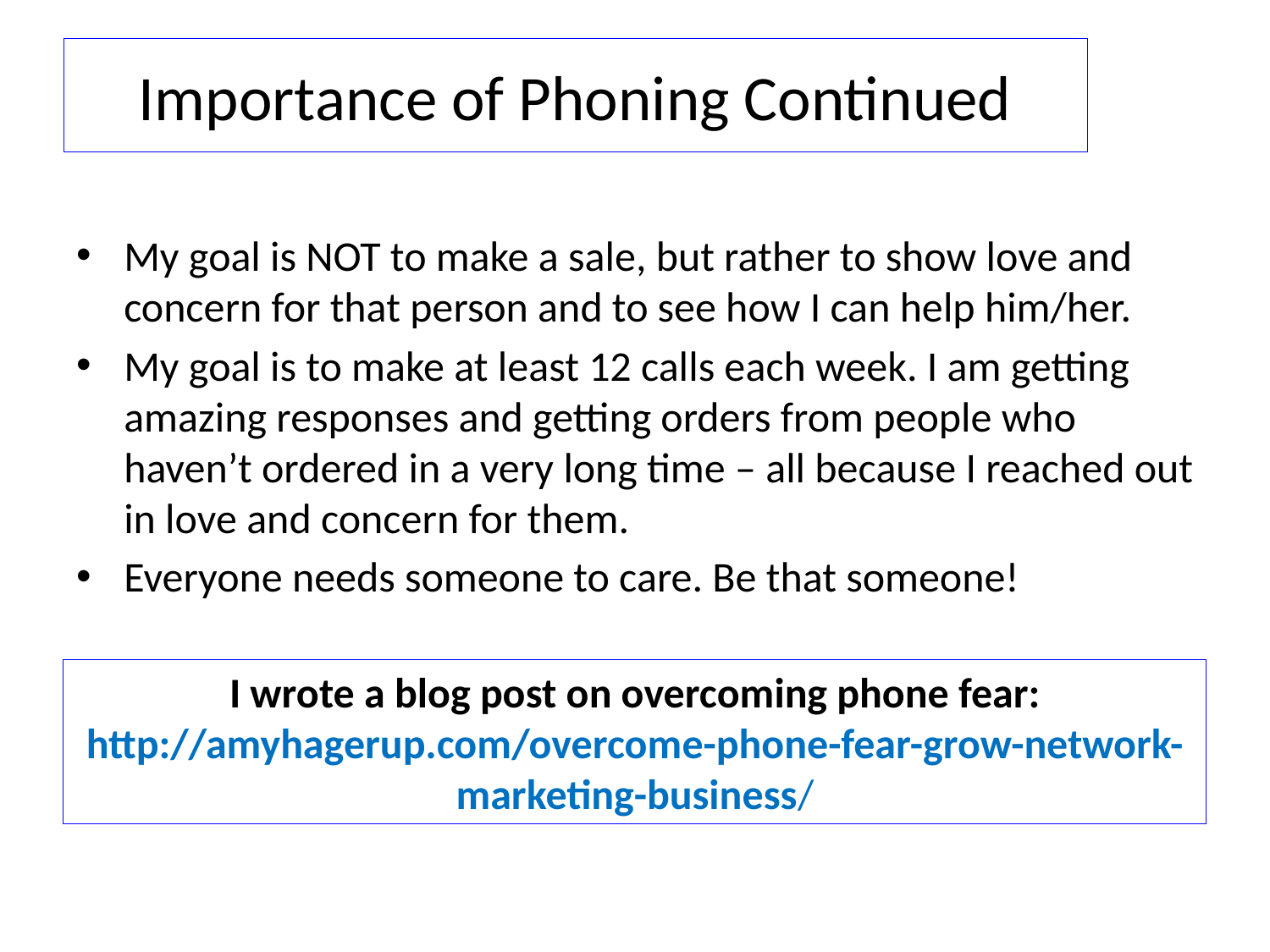

# Importance of Phoning Continued
My goal is NOT to make a sale, but rather to show love and concern for that person and to see how I can help him/her.
My goal is to make at least 12 calls each week. I am getting amazing responses and getting orders from people who haven’t ordered in a very long time – all because I reached out in love and concern for them.
Everyone needs someone to care. Be that someone!

I wrote a blog post on overcoming phone fear: http://amyhagerup.com/overcome-phone-fear-grow-network-marketing-business/